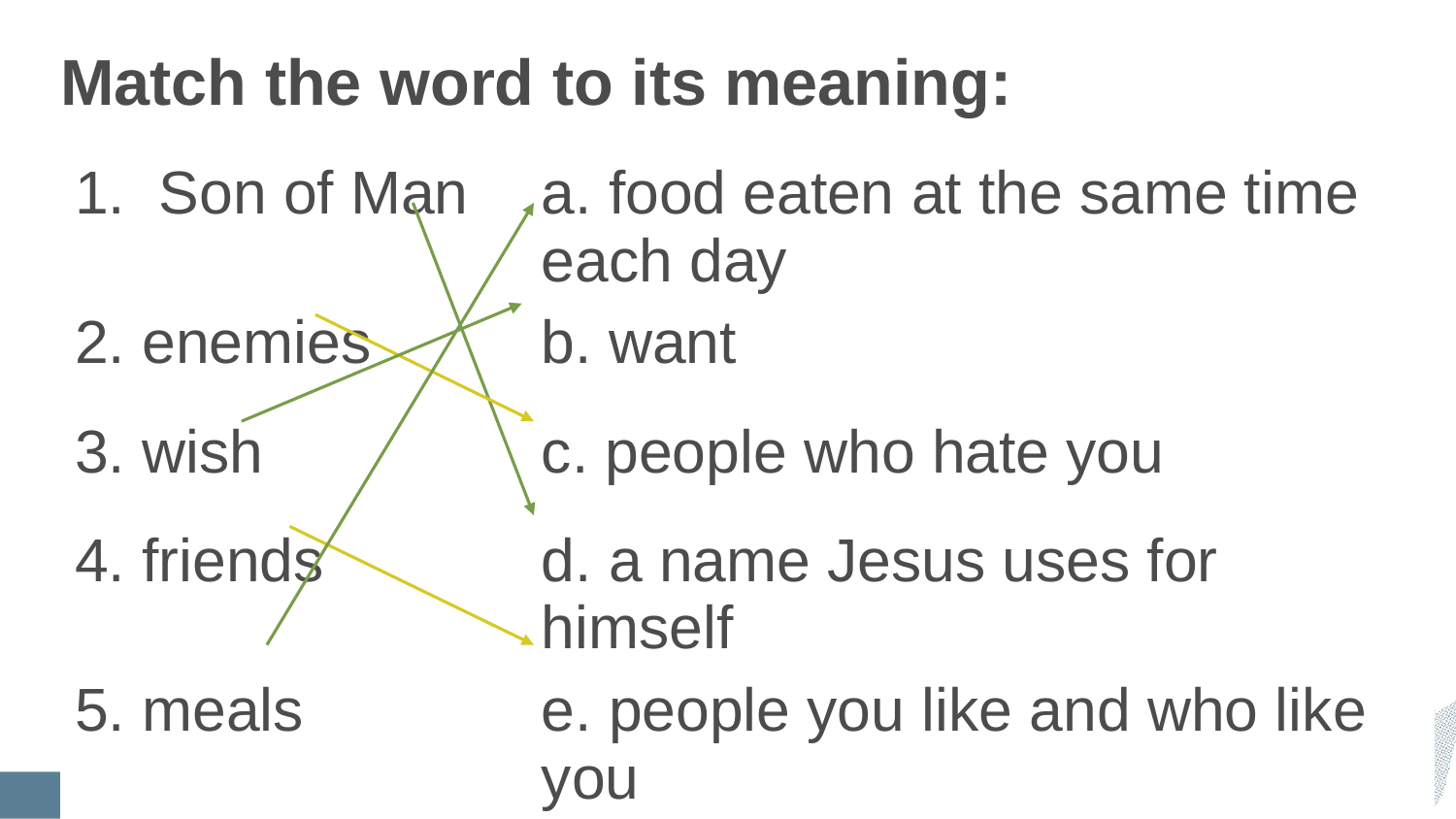

# Match the word to its meaning:
| 1. Son of Man | a. food eaten at the same time each day |
| --- | --- |
| 2. enemies | b. want |
| 3. wish | c. people who hate you |
| 4. friends | d. a name Jesus uses for himself |
| 5. meals | e. people you like and who like you |
4
Lesson 48 Worksheet 1